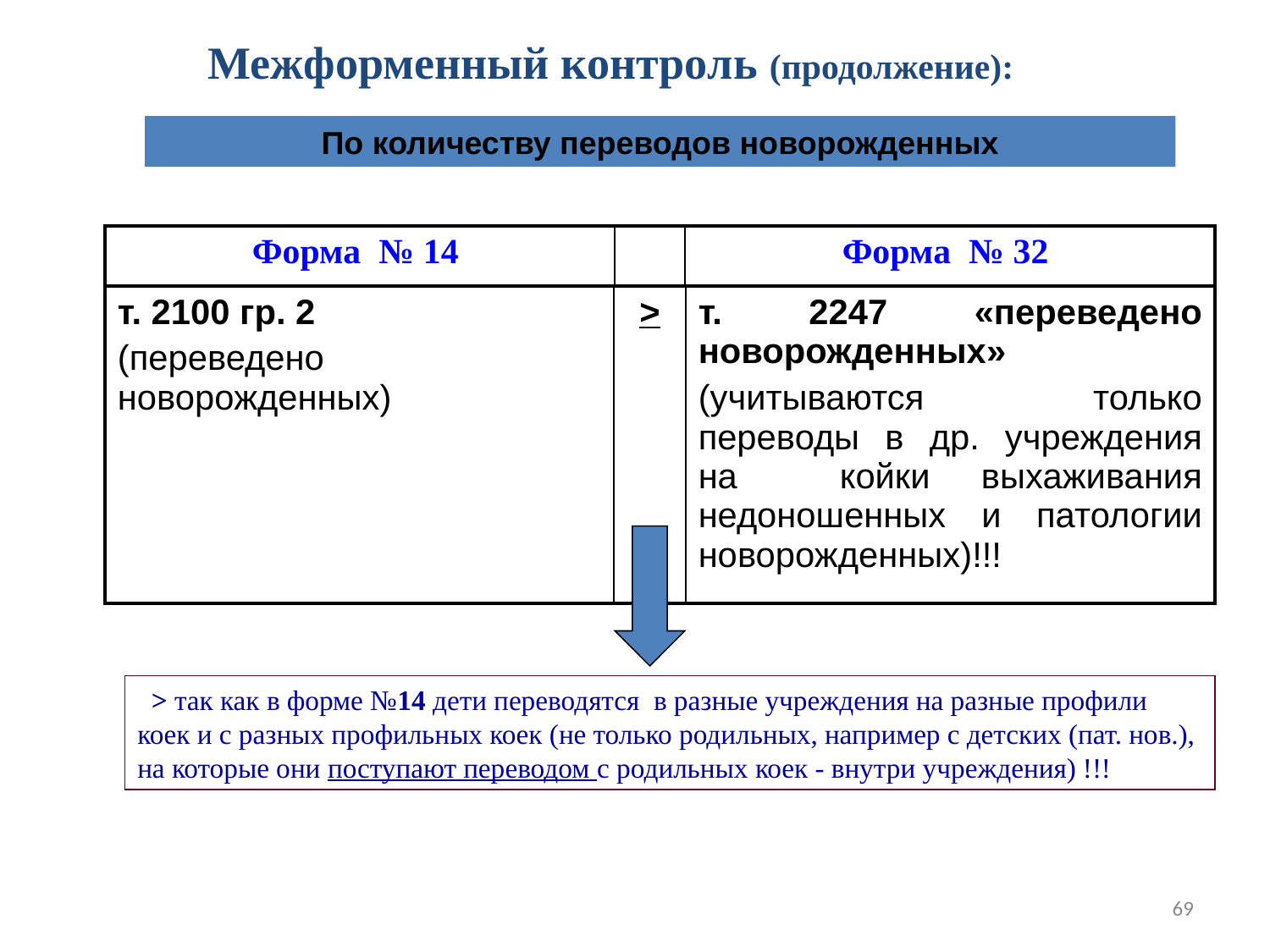

Межформенный контроль (продолжение):
По количеству переводов новорожденных
| Форма № 14 |  | Форма № 32 |
| --- | --- | --- |
| т. 2100 гр. 2 (переведено новорожденных) | > | т. 2247 «переведено новорожденных» (учитываются только переводы в др. учреждения на койки выхаживания недоношенных и патологии новорожденных)!!! |
| --- | --- | --- |

  > так как в форме №14 дети переводятся  в разные учреждения на разные профили коек и с разных профильных коек (не только родильных, например с детских (пат. нов.), на которые они поступают переводом с родильных коек - внутри учреждения) !!!
69